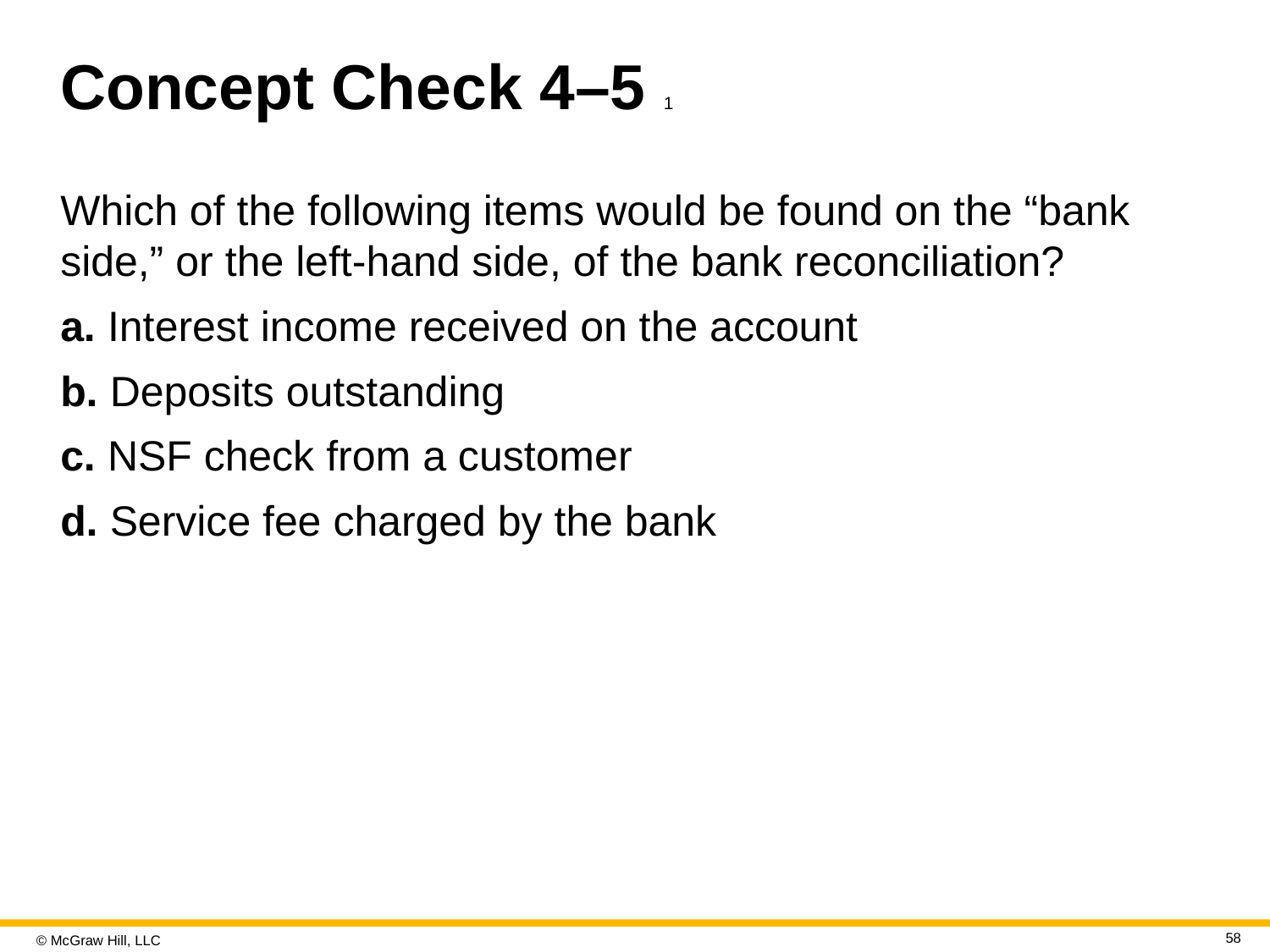

# Concept Check 4–5 1
Which of the following items would be found on the “bank side,” or the left-hand side, of the bank reconciliation?
a. Interest income received on the account
b. Deposits outstanding
c. NSF check from a customer
d. Service fee charged by the bank
58